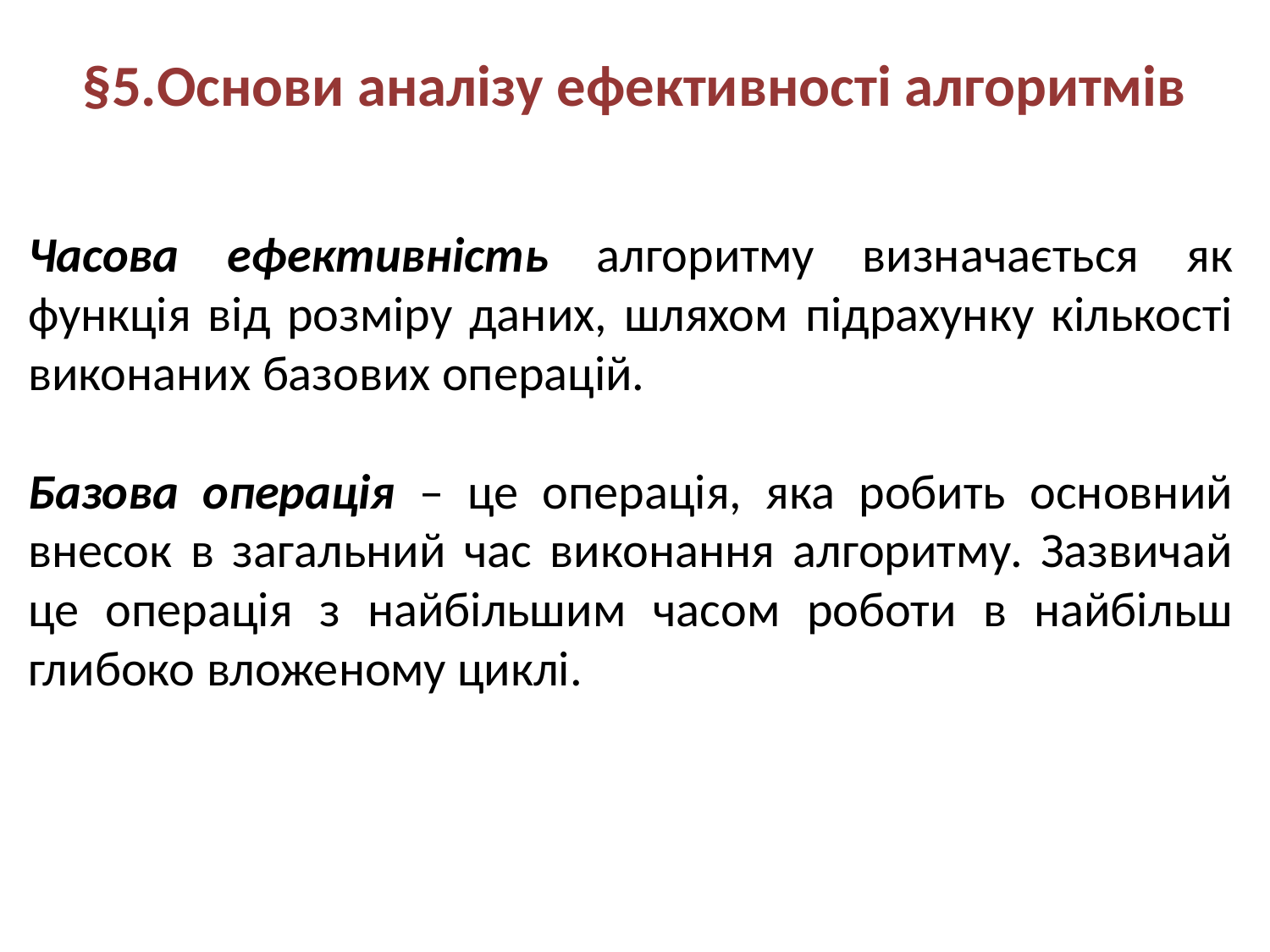

# §5.Основи аналізу ефективності алгоритмів
Часова ефективність алгоритму визначається як функція від розміру даних, шляхом підрахунку кількості виконаних базових операцій.

Базова операція – це операція, яка робить основний внесок в загальний час виконання алгоритму. Зазвичай це операція з найбільшим часом роботи в найбільш глибоко вложеному циклі.